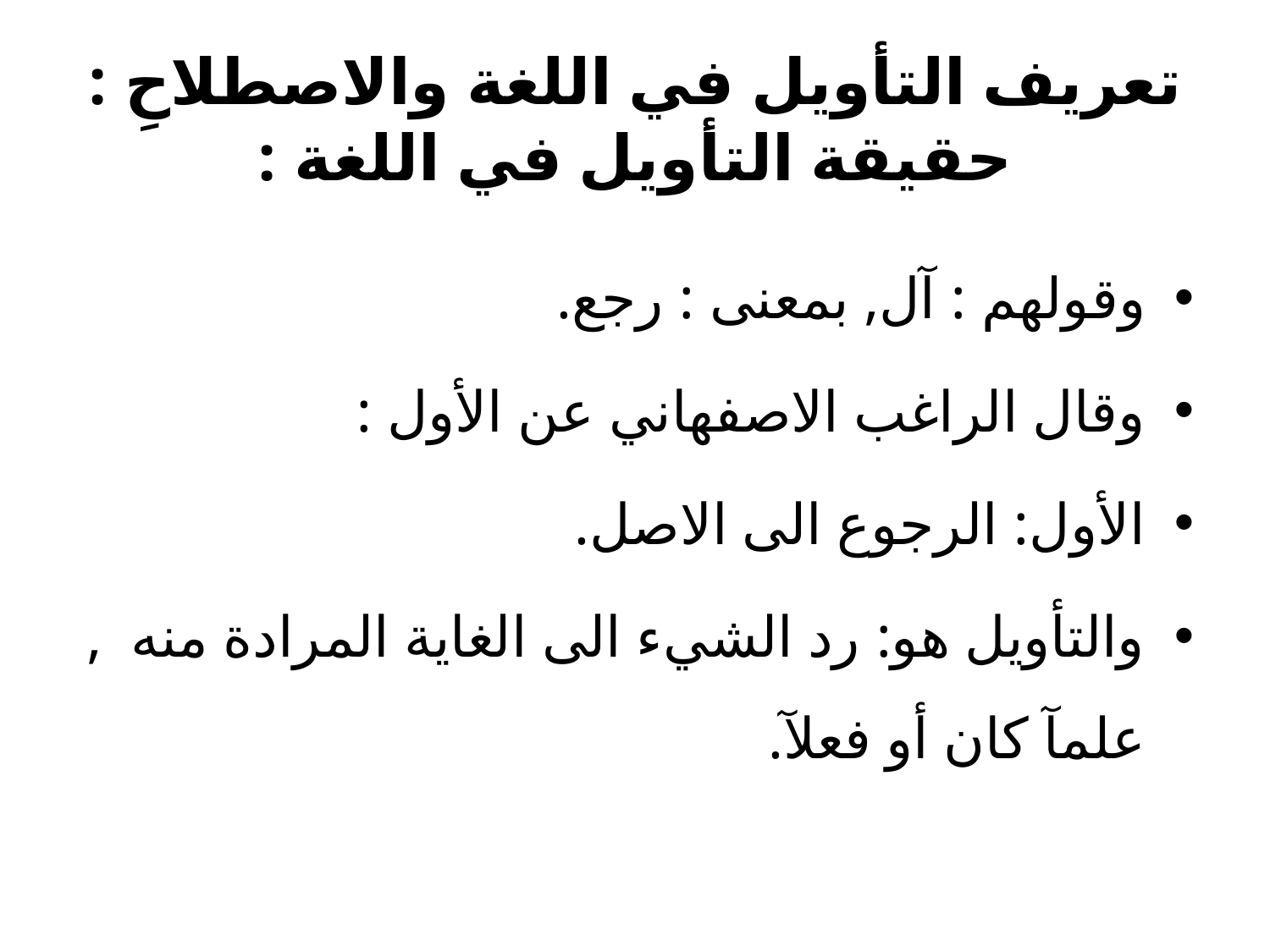

# تعريف التأويل في اللغة والاصطلاحِ : حقيقة التأويل في اللغة :
وقولهم : آل, بمعنى : رجع.
وقال الراغب الاصفهاني عن الأول :
الأول: الرجوع الى الاصل.
والتأويل هو: رد الشيء الى الغاية المرادة منه  , علمآ كان أو فعلآ.